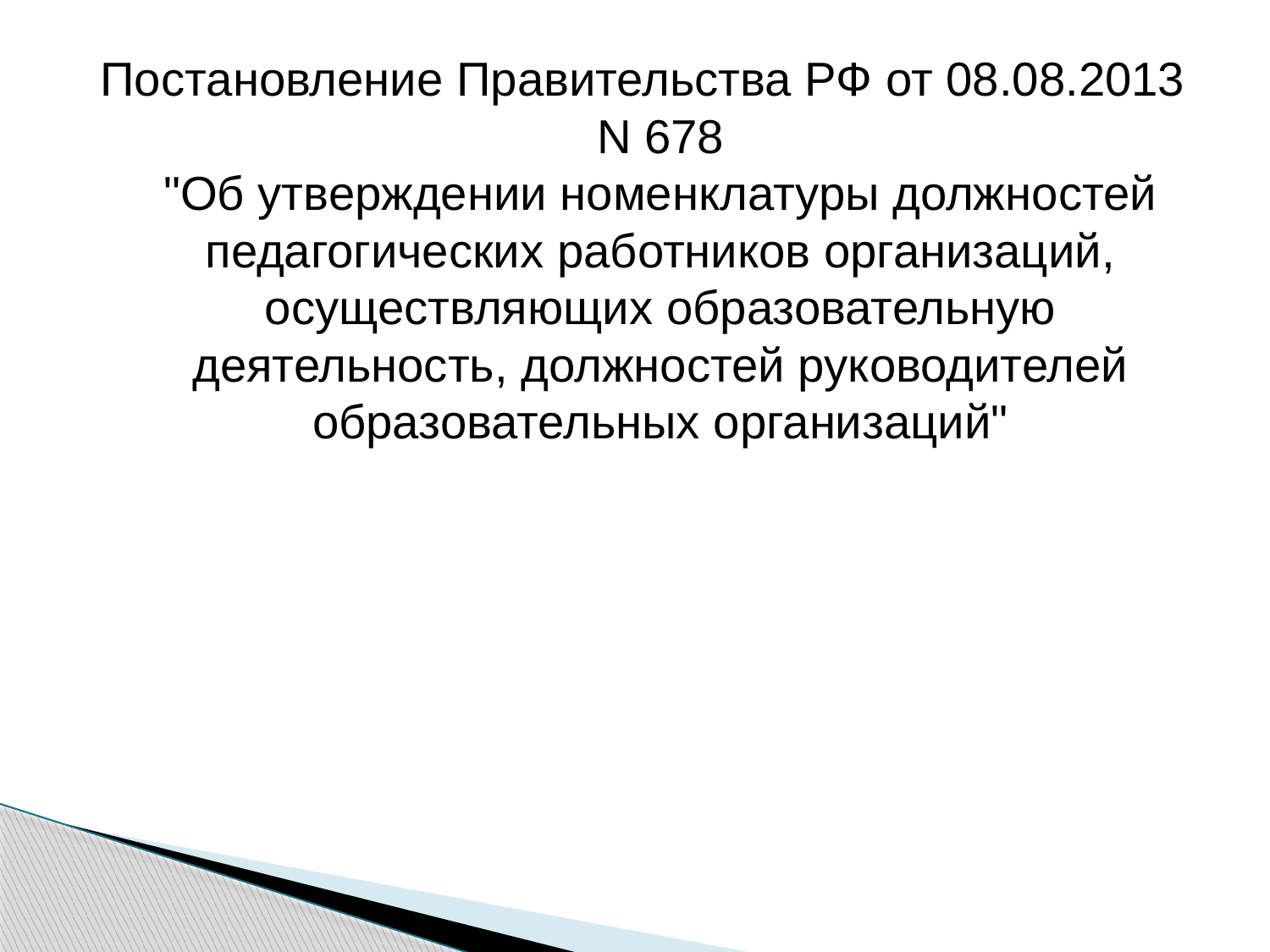

Постановление Правительства РФ от 08.08.2013 N 678
"Об утверждении номенклатуры должностей педагогических работников организаций, осуществляющих образовательную деятельность, должностей руководителей образовательных организаций"